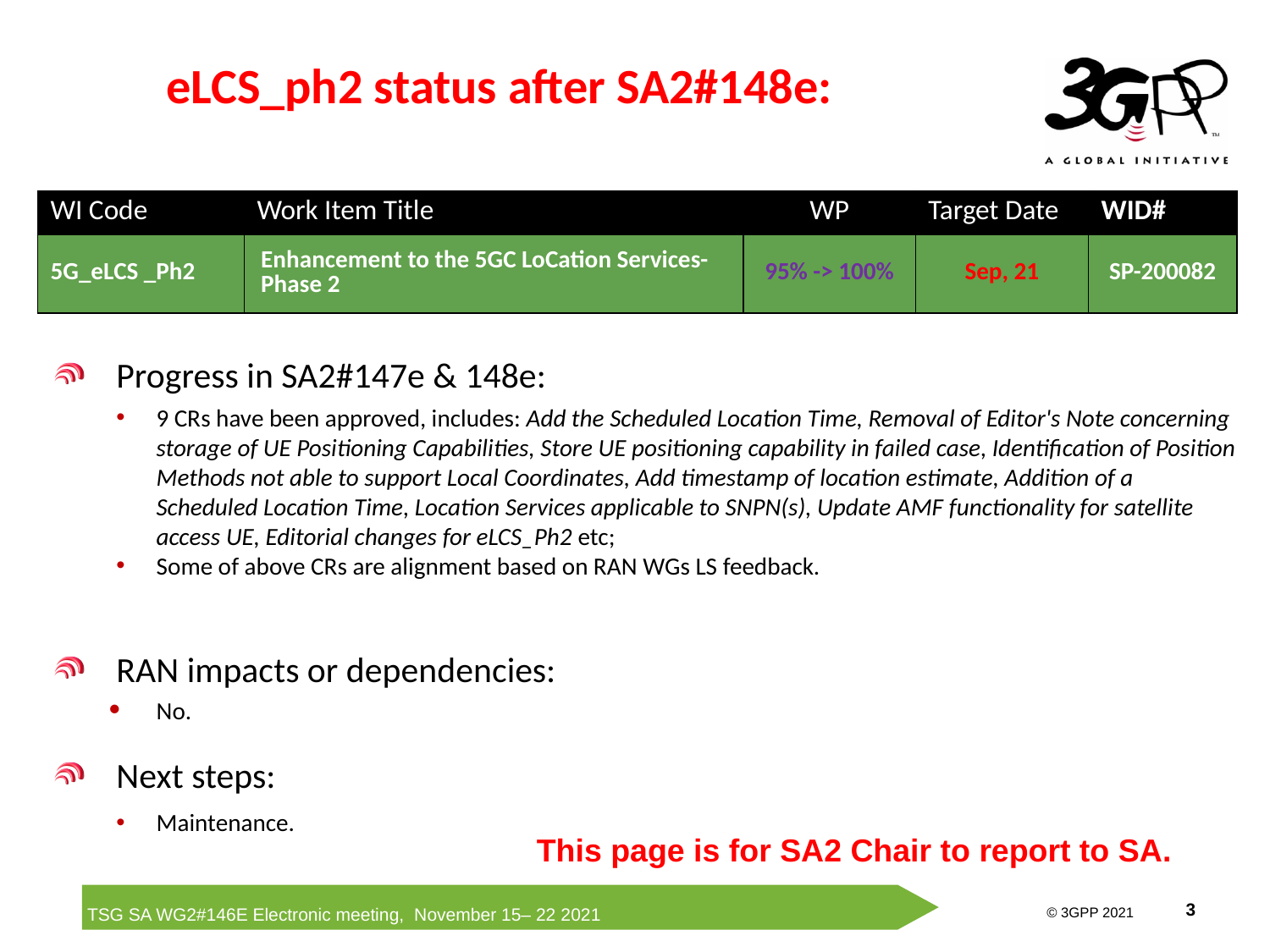

eLCS_ph2 status after SA2#148e:
| WI Code | Work Item Title | WP | Target Date | WID# |
| --- | --- | --- | --- | --- |
| 5G\_eLCS \_Ph2 | Enhancement to the 5GC LoCation Services-Phase 2 | 95% -> 100% | Sep, 21 | SP-200082 |
Progress in SA2#147e & 148e:
9 CRs have been approved, includes: Add the Scheduled Location Time, Removal of Editor's Note concerning storage of UE Positioning Capabilities, Store UE positioning capability in failed case, Identification of Position Methods not able to support Local Coordinates, Add timestamp of location estimate, Addition of a Scheduled Location Time, Location Services applicable to SNPN(s), Update AMF functionality for satellite access UE, Editorial changes for eLCS_Ph2 etc;
Some of above CRs are alignment based on RAN WGs LS feedback.

RAN impacts or dependencies:
No.

Next steps:
Maintenance.
This page is for SA2 Chair to report to SA.